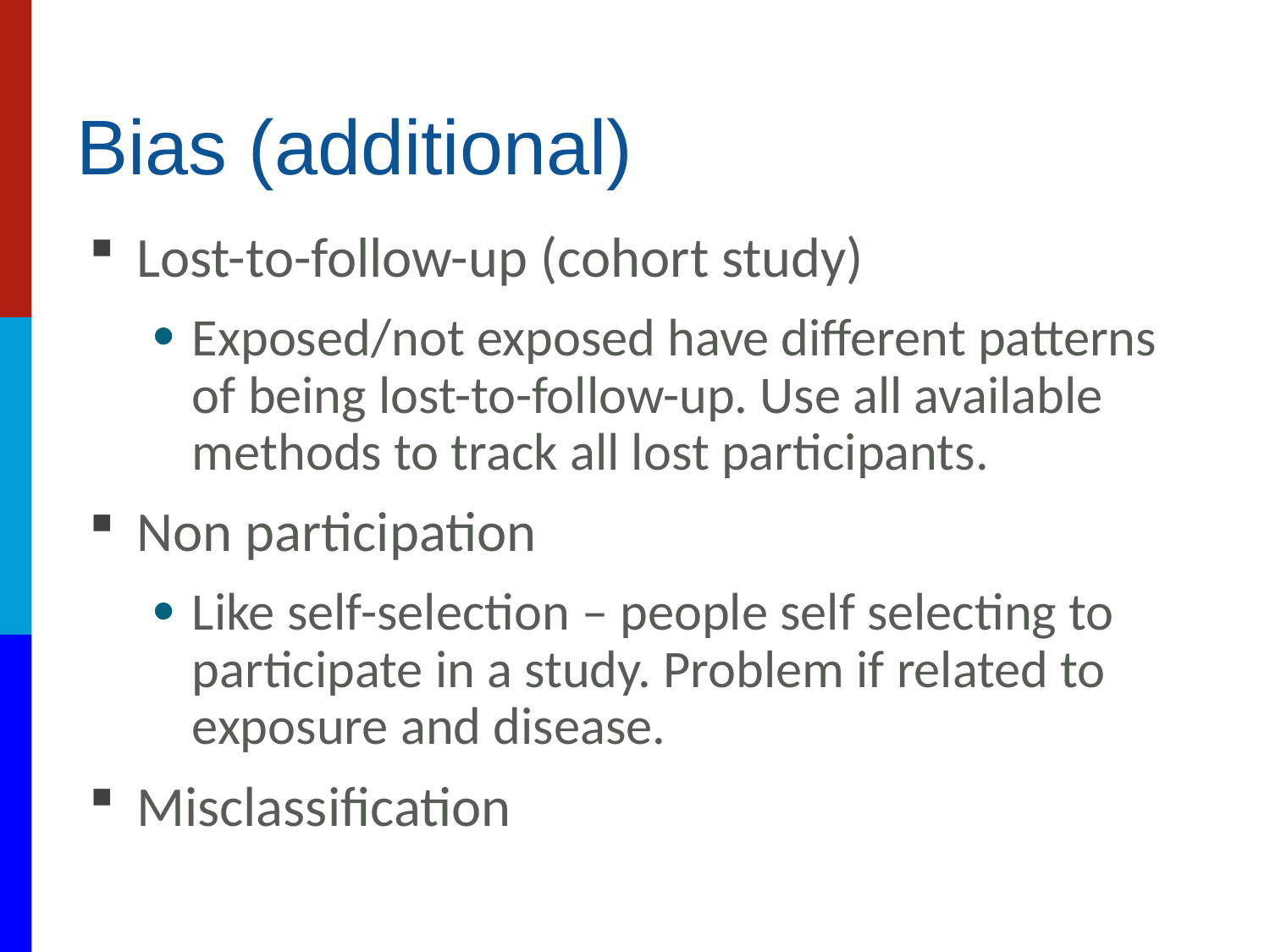

# Bias (additional)
Lost-to-follow-up (cohort study)
Exposed/not exposed have different patterns of being lost-to-follow-up. Use all available methods to track all lost participants.
Non participation
Like self-selection – people self selecting to participate in a study. Problem if related to exposure and disease.
Misclassification